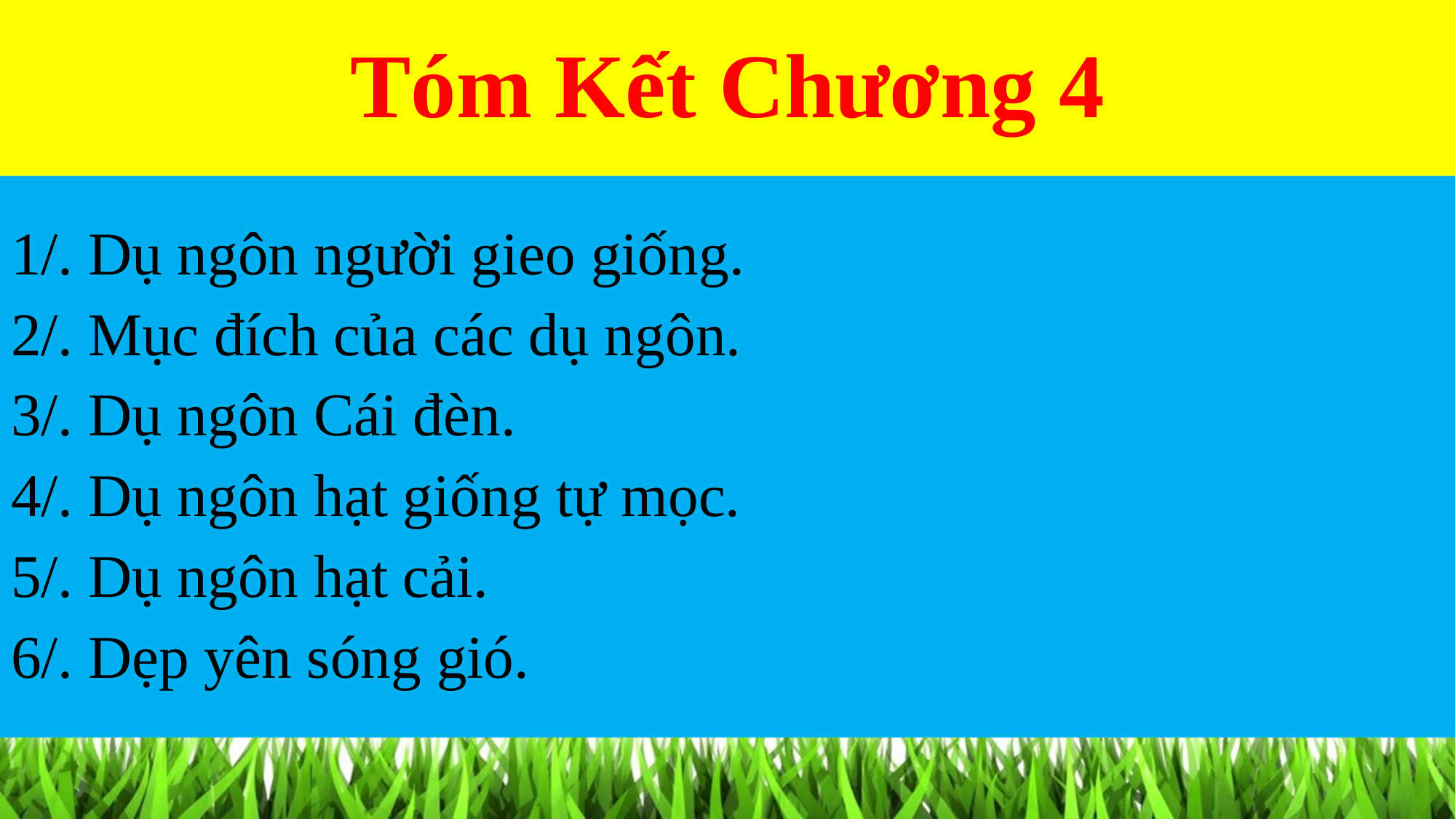

# Tóm Kết Chương 4
1/. Dụ ngôn người gieo giống.
2/. Mục đích của các dụ ngôn.
3/. Dụ ngôn Cái đèn.
4/. Dụ ngôn hạt giống tự mọc.
5/. Dụ ngôn hạt cải.
6/. Dẹp yên sóng gió.